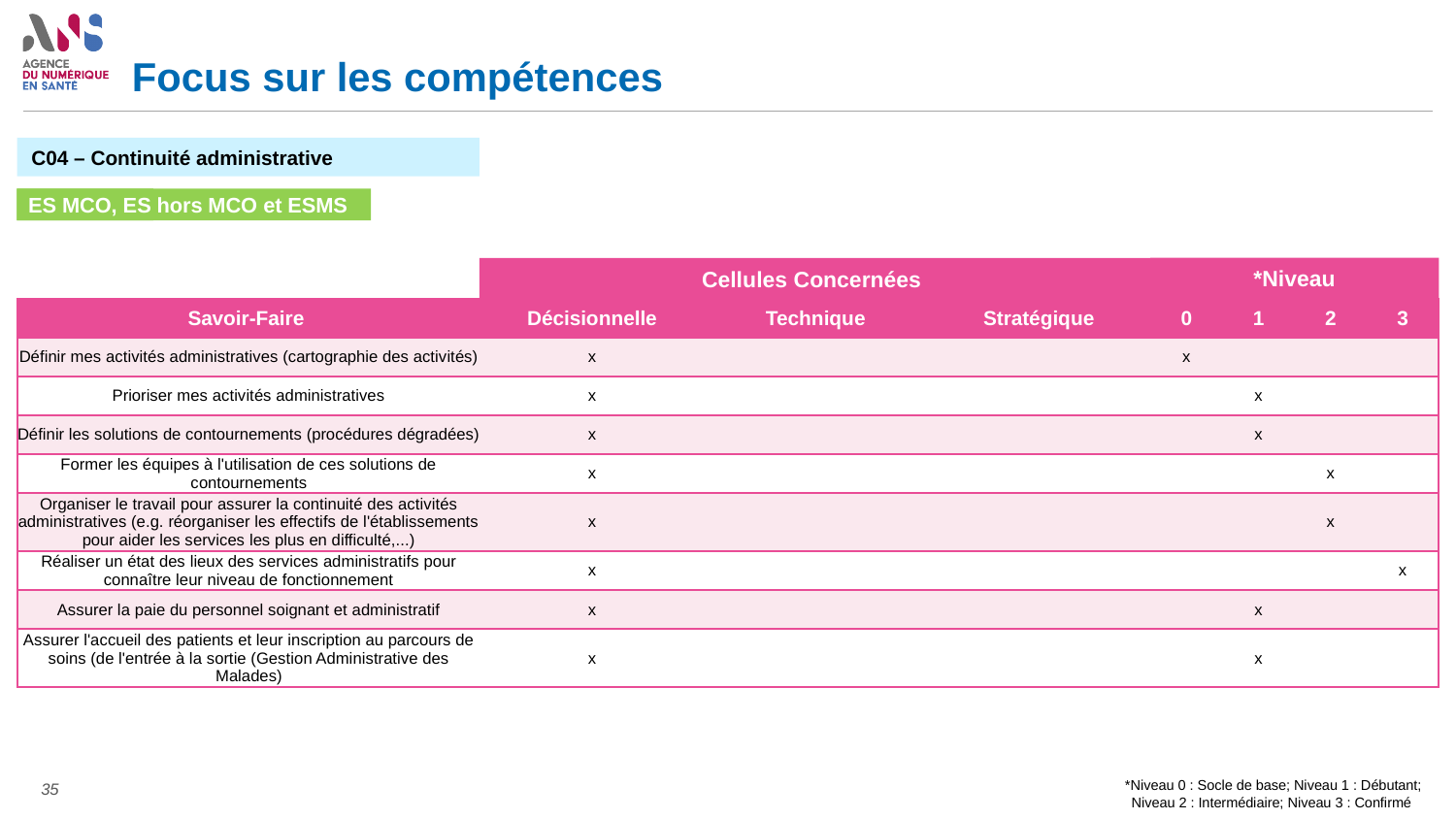

# Focus sur les compétences
C04 – Continuité administrative
ES MCO
ES MCO, ES hors MCO et ESMS
Cellules Concernées
*Niveau
| Savoir-Faire | Décisionnelle | Technique | Stratégique | 0 | 1 | 2 | 3 |
| --- | --- | --- | --- | --- | --- | --- | --- |
| Définir mes activités administratives (cartographie des activités) | x |  |  | x |  |  |  |
| Prioriser mes activités administratives | x |  |  |  | x |  |  |
| Définir les solutions de contournements (procédures dégradées) | x |  |  |  | x |  |  |
| Former les équipes à l'utilisation de ces solutions de contournements | x |  |  |  |  | x |  |
| Organiser le travail pour assurer la continuité des activités administratives (e.g. réorganiser les effectifs de l'établissements pour aider les services les plus en difficulté,...) | x |  |  |  |  | x |  |
| Réaliser un état des lieux des services administratifs pour connaître leur niveau de fonctionnement | x |  |  |  |  |  | x |
| Assurer la paie du personnel soignant et administratif | x |  |  |  | x |  |  |
| Assurer l'accueil des patients et leur inscription au parcours de soins (de l'entrée à la sortie (Gestion Administrative des Malades) | x |  |  |  | x |  |  |
*Niveau 0 : Socle de base; Niveau 1 : Débutant; Niveau 2 : Intermédiaire; Niveau 3 : Confirmé
35